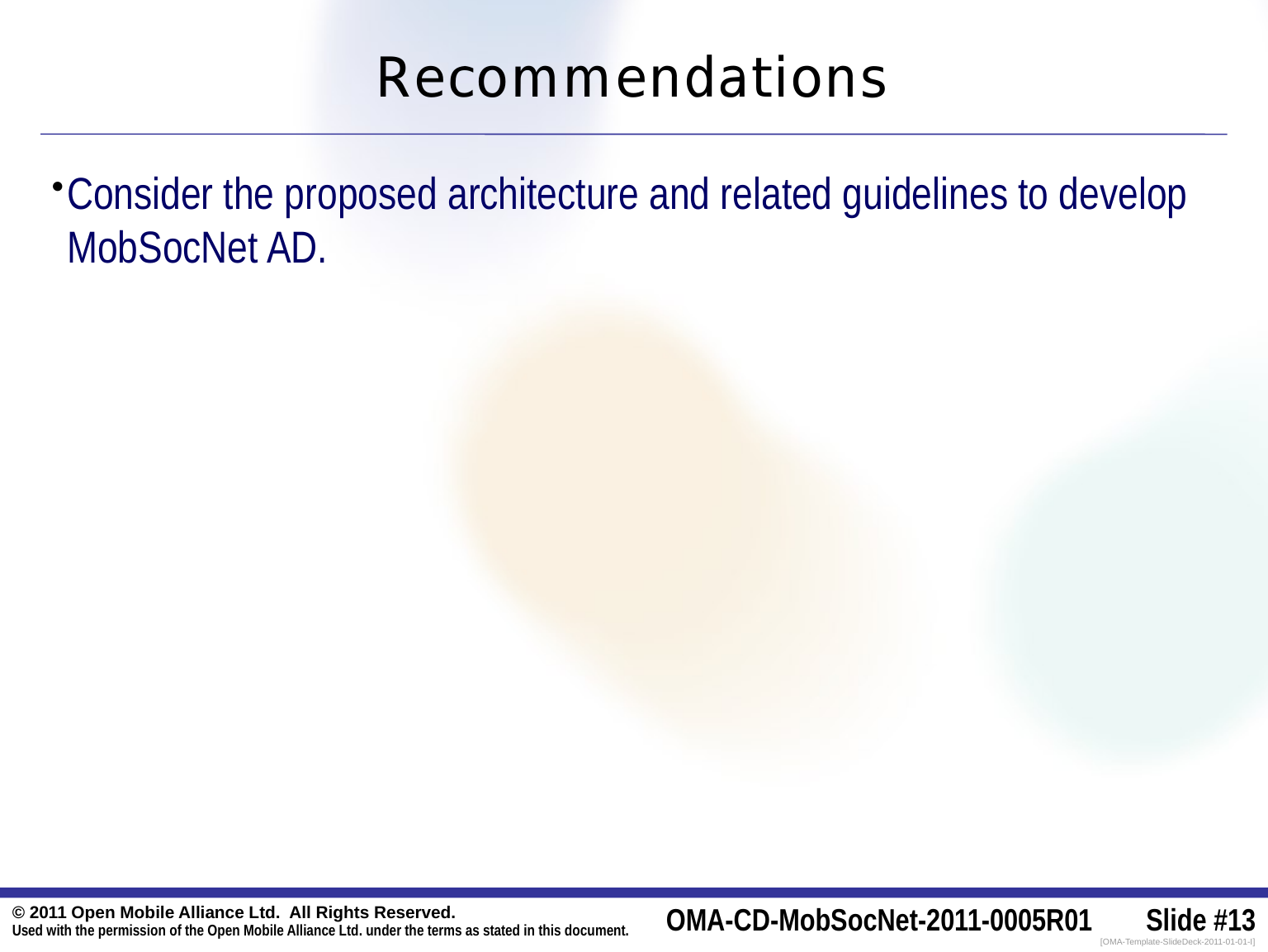

# Recommendations
Consider the proposed architecture and related guidelines to develop MobSocNet AD.